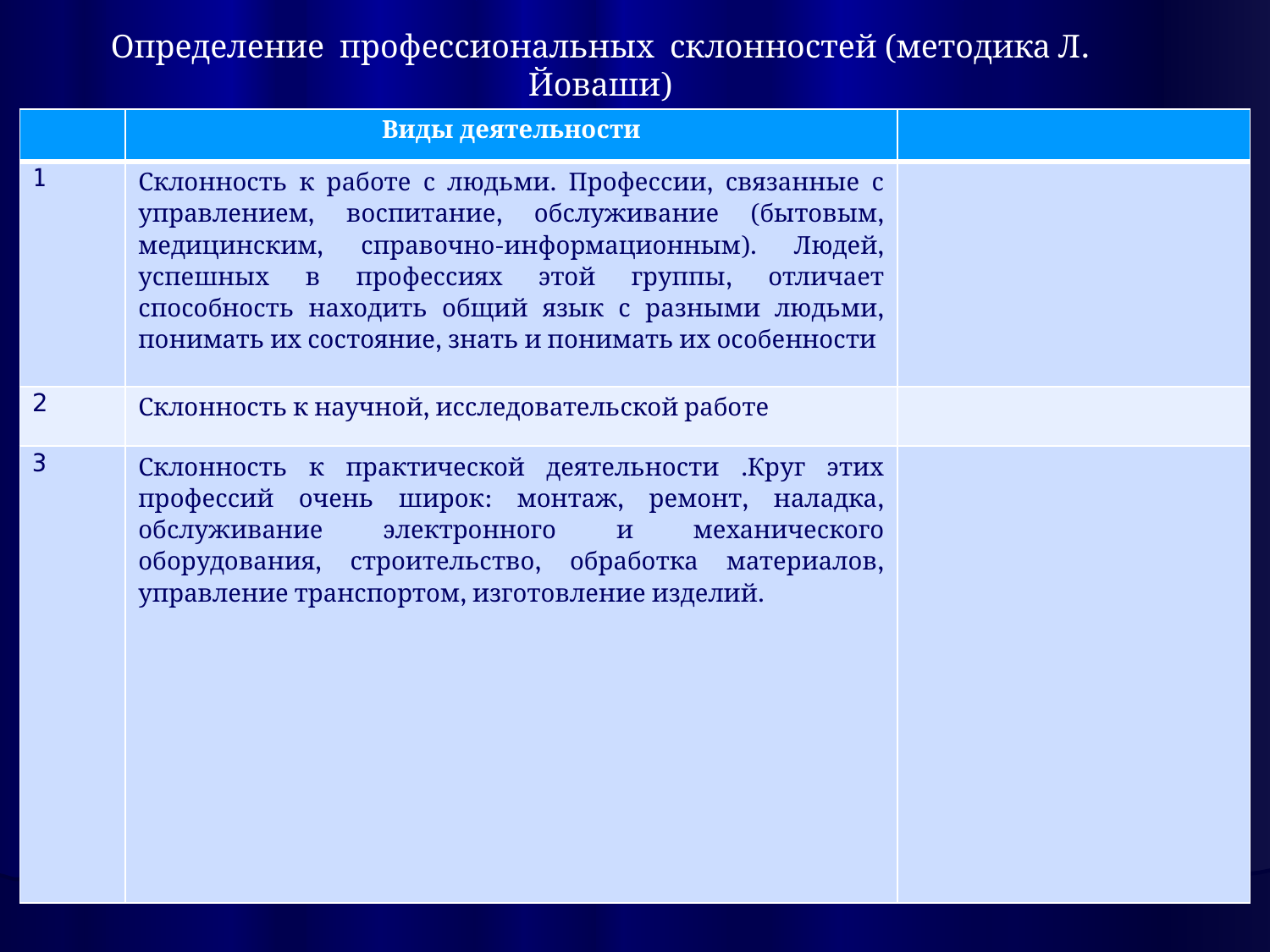

Определение  профессиональных  склонностей (методика Л. Йоваши)
|  | Виды деятельности |  |
| --- | --- | --- |
| 1 | Склонность к работе с людьми. Профессии, связанные с управлением, воспитание, обслуживание (бытовым, медицинским, справочно-информационным). Людей, успешных в профессиях этой группы, отличает способность находить общий язык с разными людьми, понимать их состояние, знать и понимать их особенности |  |
| 2 | Склонность к научной, исследовательской работе |  |
| 3 | Склонность к практической деятельности .Круг этих профессий очень широк: монтаж, ремонт, наладка, обслуживание электронного и механического оборудования, строительство, обработка материалов, управление транспортом, изготовление изделий. |  |